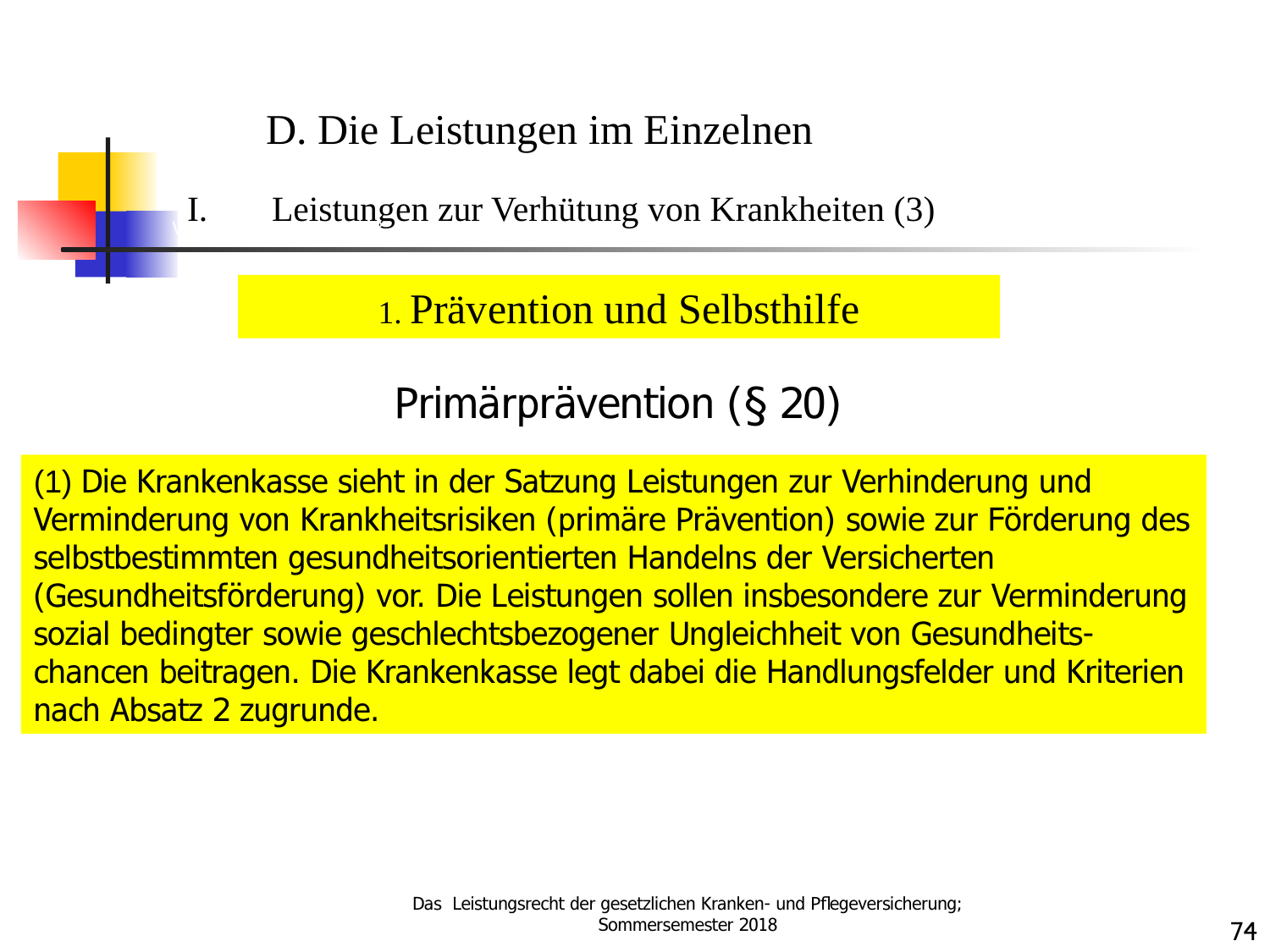

Verhütung v. Krankheiten 3
D. Die Leistungen im Einzelnen

Leistungen zur Verhütung von Krankheiten (3)
1. Prävention und Selbsthilfe
Primärprävention (§ 20)
(1) Die Krankenkasse sieht in der Satzung Leistungen zur Verhinderung und Verminderung von Krankheitsrisiken (primäre Prävention) sowie zur Förderung des selbstbestimmten gesundheitsorientierten Handelns der Versicherten (Gesundheitsförderung) vor. Die Leistungen sollen insbesondere zur Verminderung sozial bedingter sowie geschlechtsbezogener Ungleichheit von Gesundheits-chancen beitragen. Die Krankenkasse legt dabei die Handlungsfelder und Kriterien nach Absatz 2 zugrunde.
Das  Leistungsrecht der gesetzlichen Kranken- und Pflegeversicherung; Sommersemester 2018
74